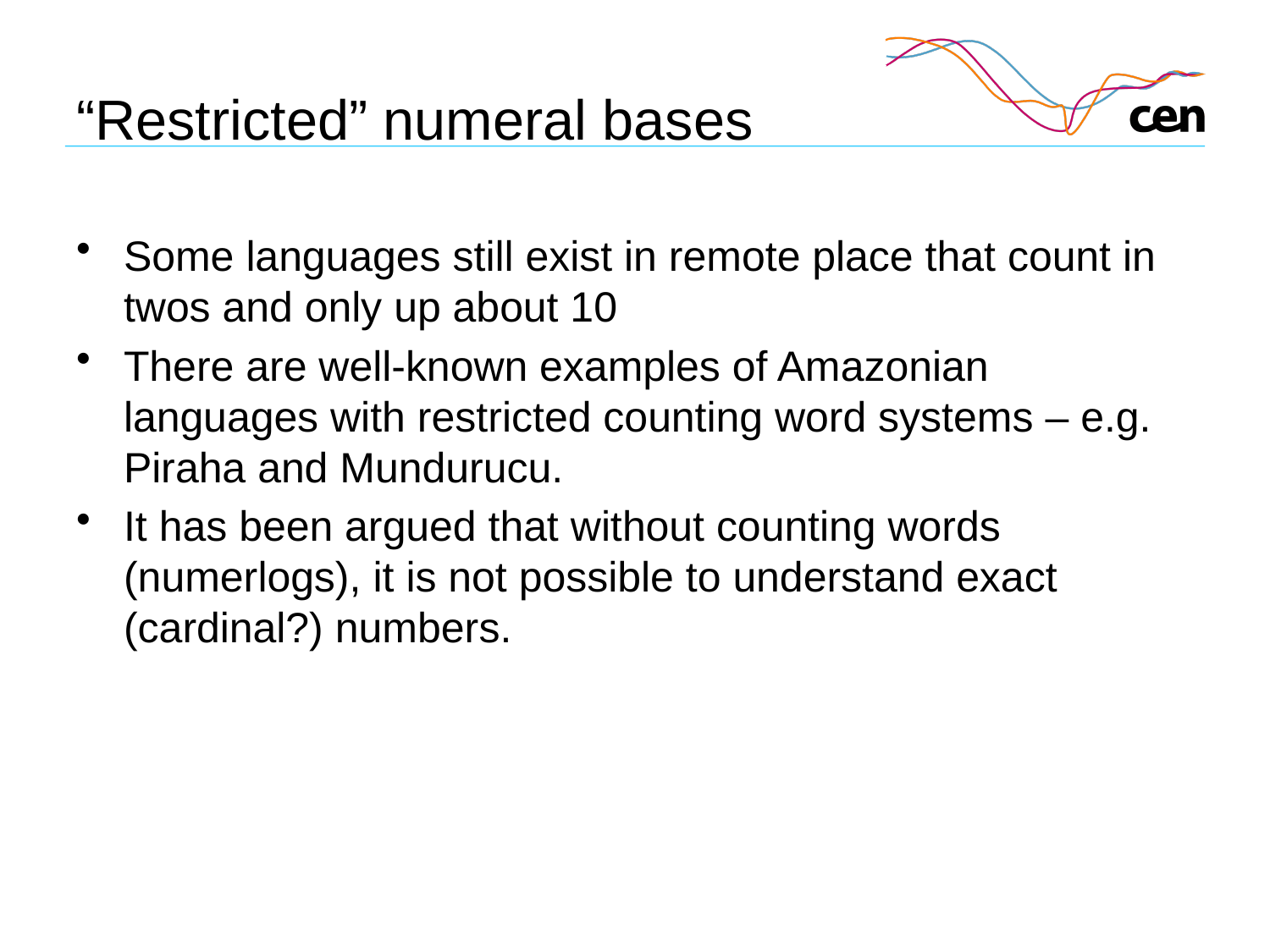

# “Restricted” numeral bases
Some languages still exist in remote place that count in twos and only up about 10
There are well-known examples of Amazonian languages with restricted counting word systems – e.g. Piraha and Mundurucu.
It has been argued that without counting words (numerlogs), it is not possible to understand exact (cardinal?) numbers.